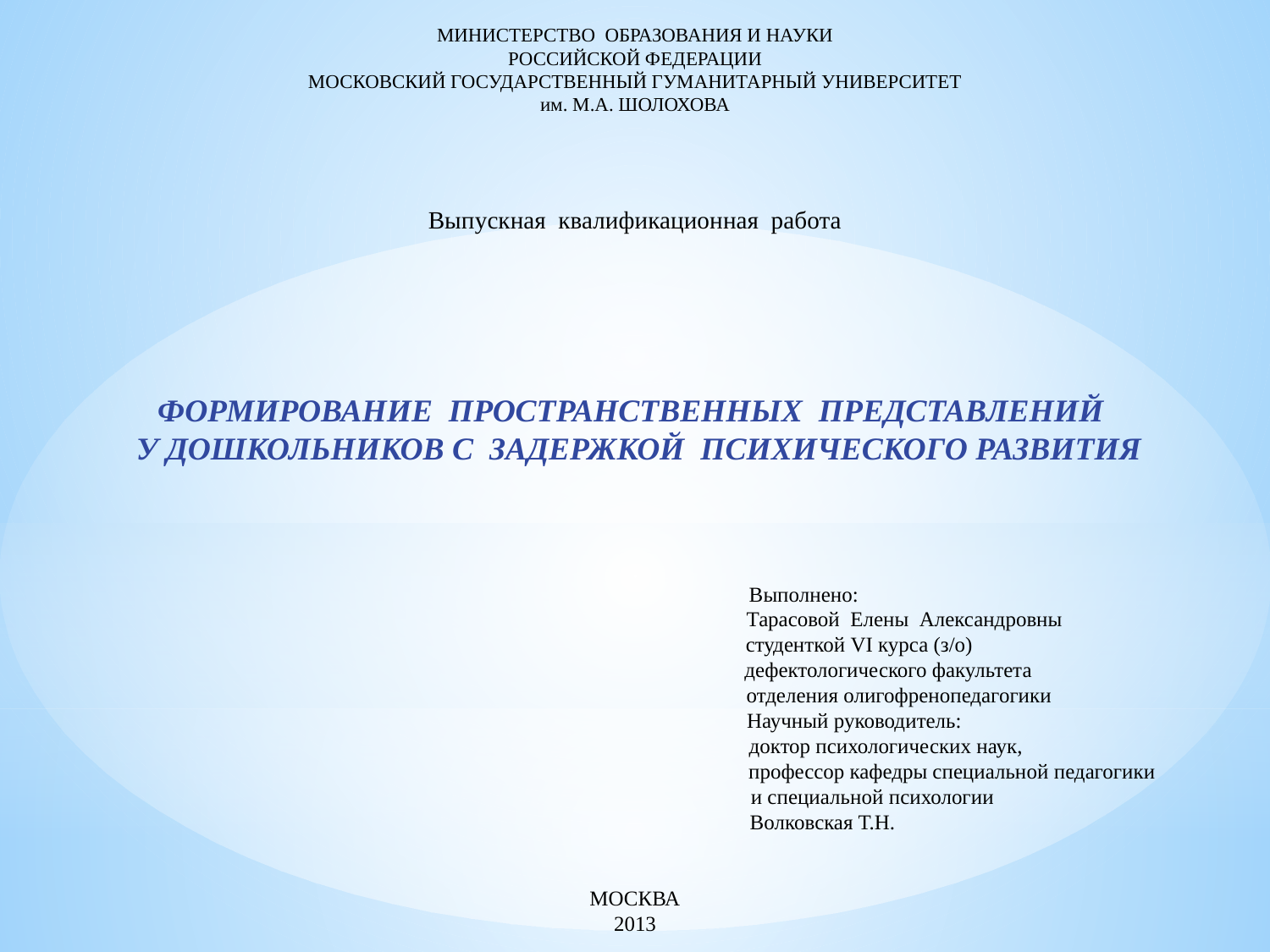

# МИНИСТЕРСТВО  ОБРАЗОВАНИЯ И НАУКИ РОССИЙСКОЙ ФЕДЕРАЦИИ МОСКОВСКИЙ ГОСУДАРСТВЕННЫЙ ГУМАНИТАРНЫЙ УНИВЕРСИТЕТ им. М.А. ШОЛОХОВА       Выпускная  квалификационная  работа ФОРМИРОВАНИЕ  ПРОСТРАНСТВЕННЫХ  ПРЕДСТАВЛЕНИЙ У ДОШКОЛЬНИКОВ С  ЗАДЕРЖКОЙ  ПСИХИЧЕСКОГО РАЗВИТИЯ Выполнено: Тарасовой  Елены  Александровны студенткой VI курса (з/о) дефектологического факультета отделения олигофренопедагогики Научный руководитель: доктор психологических наук, профессор кафедры специальной педагогики и специальной психологии Волковская Т.Н. МОСКВА 2013